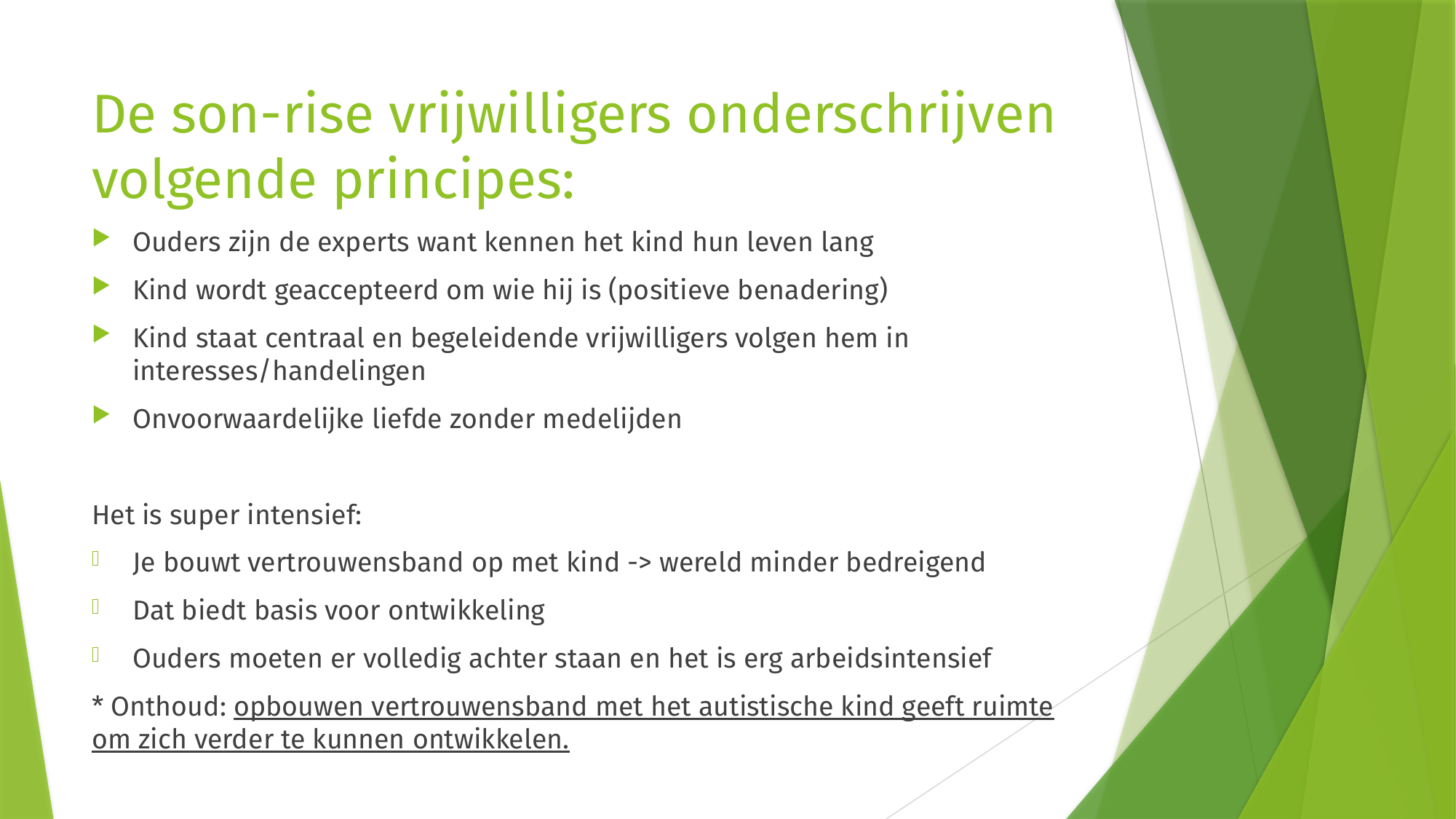

# De son-rise vrijwilligers onderschrijven volgende principes:
Ouders zijn de experts want kennen het kind hun leven lang
Kind wordt geaccepteerd om wie hij is (positieve benadering)
Kind staat centraal en begeleidende vrijwilligers volgen hem in interesses/handelingen
Onvoorwaardelijke liefde zonder medelijden

Het is super intensief:
Je bouwt vertrouwensband op met kind -> wereld minder bedreigend
Dat biedt basis voor ontwikkeling
Ouders moeten er volledig achter staan en het is erg arbeidsintensief
* Onthoud: opbouwen vertrouwensband met het autistische kind geeft ruimte om zich verder te kunnen ontwikkelen.